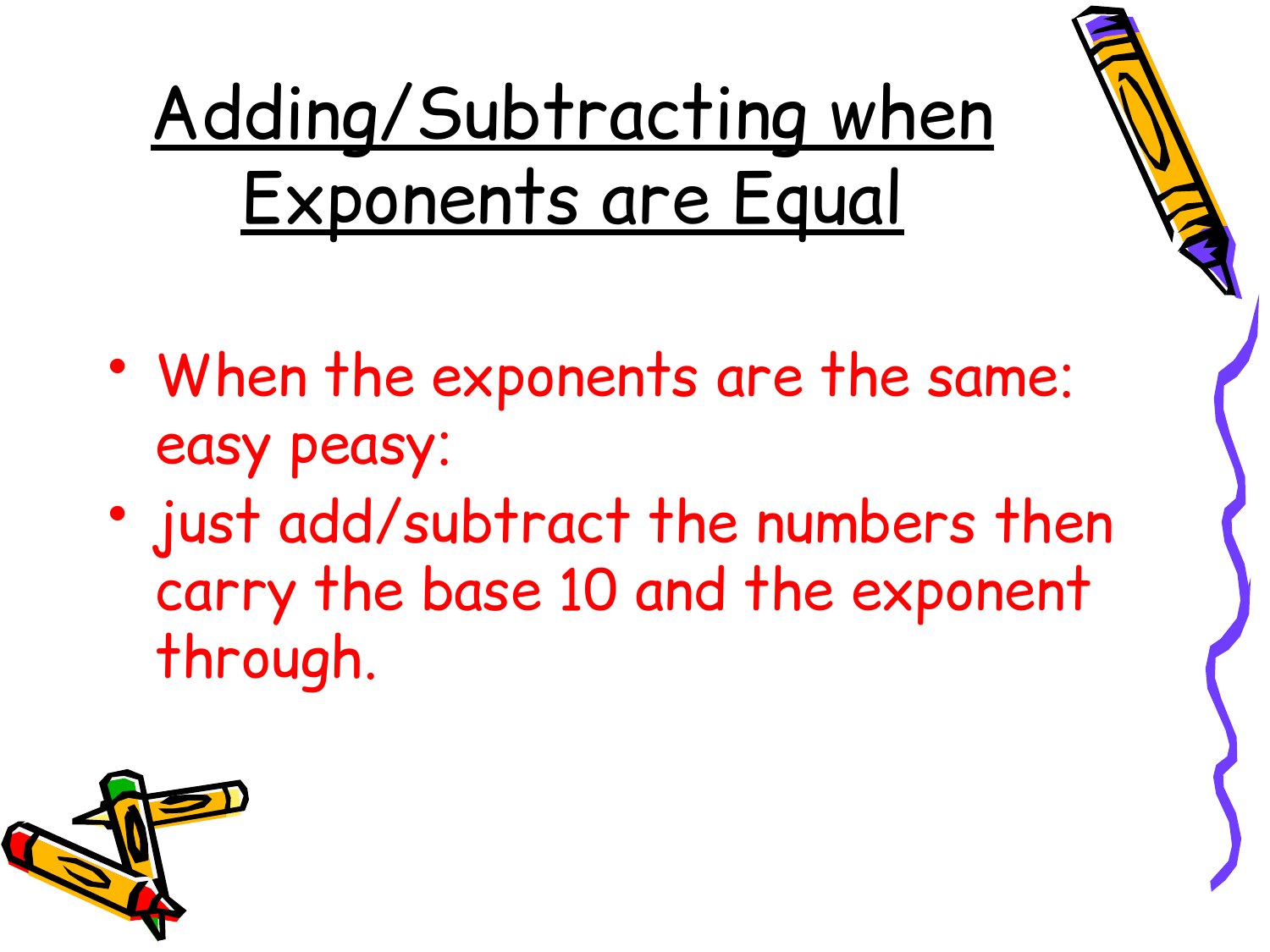

# Adding/Subtracting when Exponents are Equal

When the exponents are the same:  easy peasy:
just add/subtract the numbers then carry the base 10 and the exponent through.